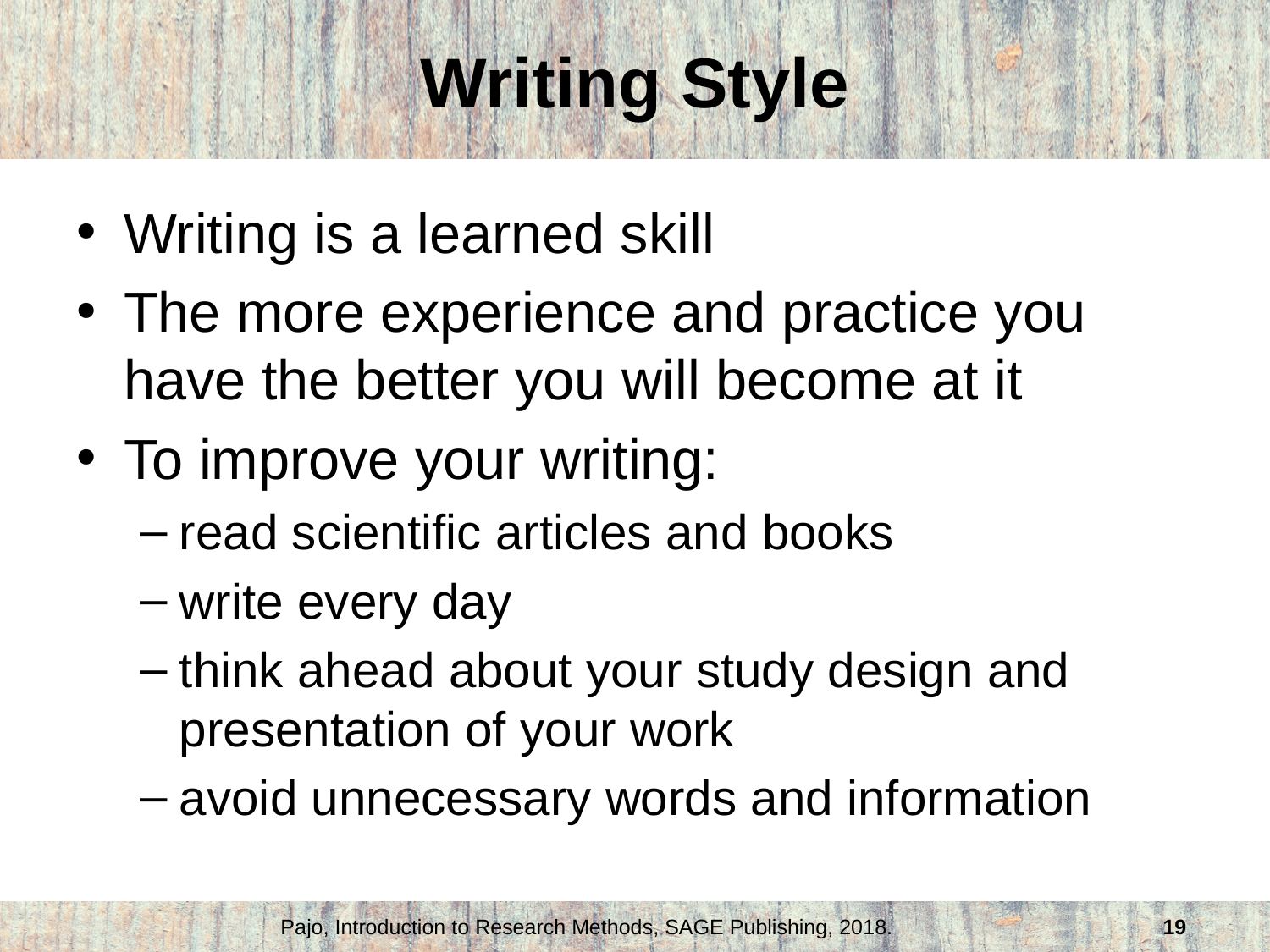

# Writing Style
Writing is a learned skill
The more experience and practice you have the better you will become at it
To improve your writing:
read scientific articles and books
write every day
think ahead about your study design and presentation of your work
avoid unnecessary words and information
Pajo, Introduction to Research Methods, SAGE Publishing, 2018.
19